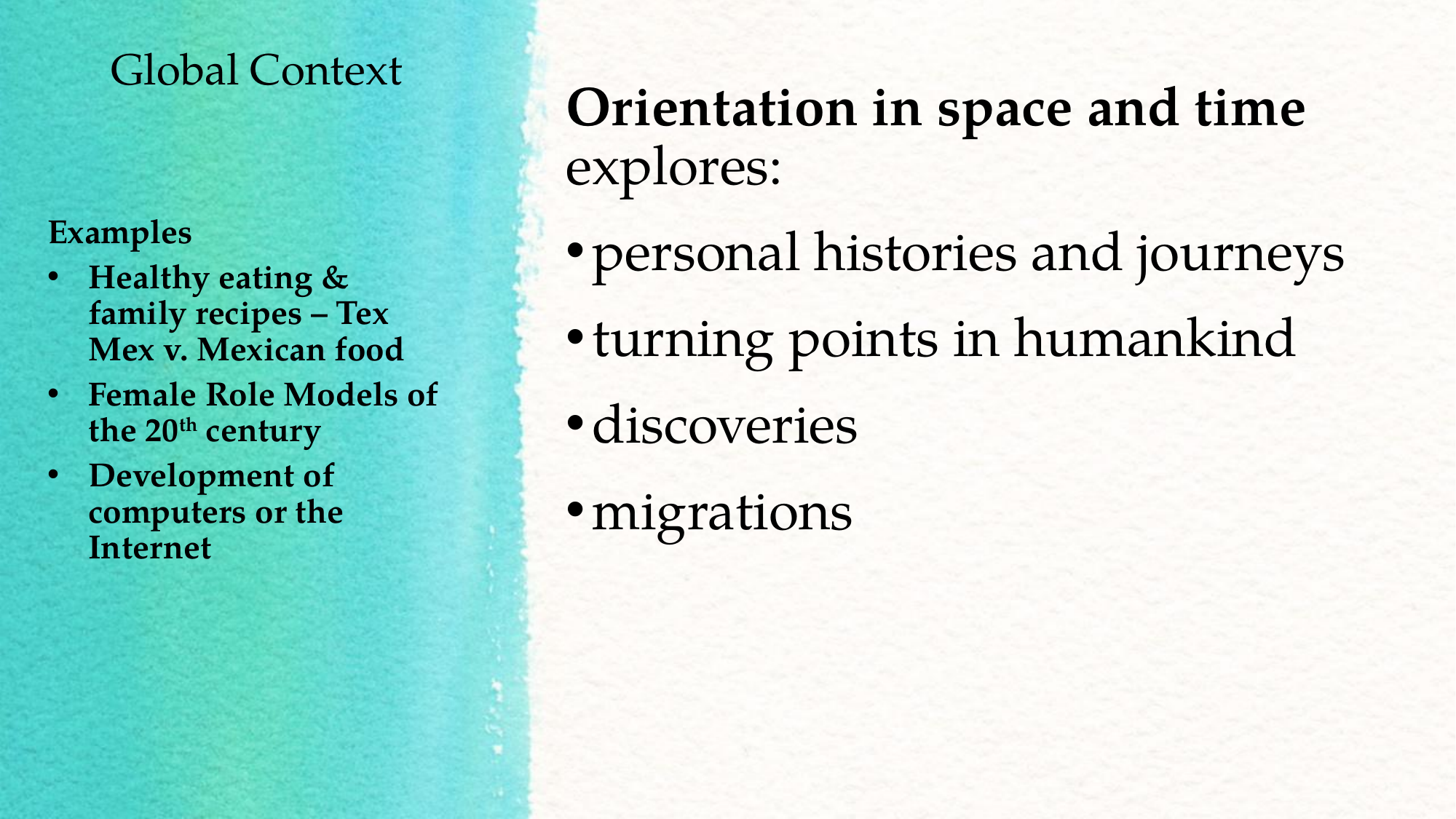

# Global Context
Orientation in space and time explores:
personal histories and journeys
turning points in humankind
discoveries
migrations
Examples
Healthy eating & family recipes – Tex Mex v. Mexican food
Female Role Models of the 20th century
Development of computers or the Internet